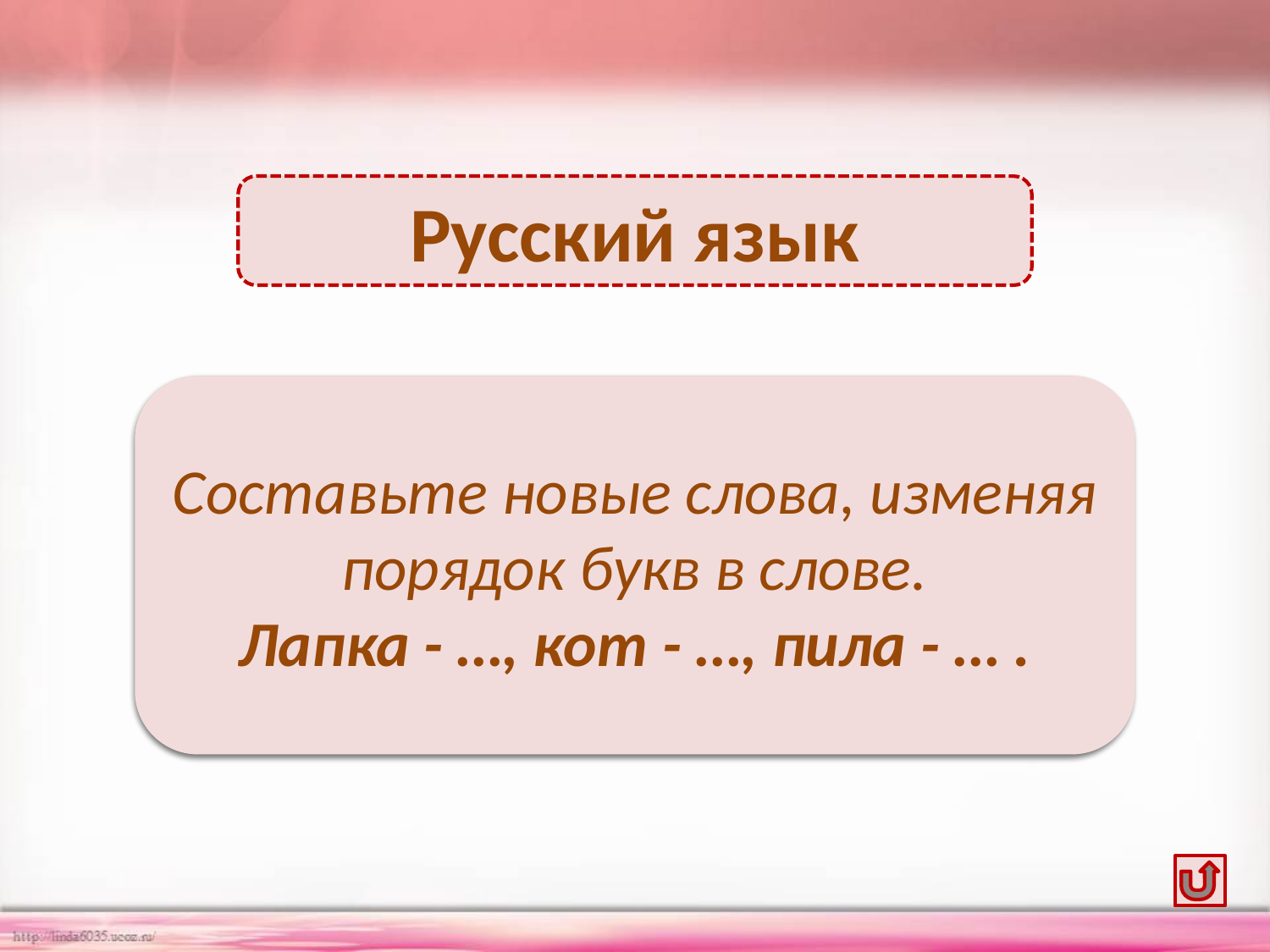

Русский язык
Палка, ток, липа.
Составьте новые слова, изменяя порядок букв в слове.
Лапка - …, кот - …, пила - … .